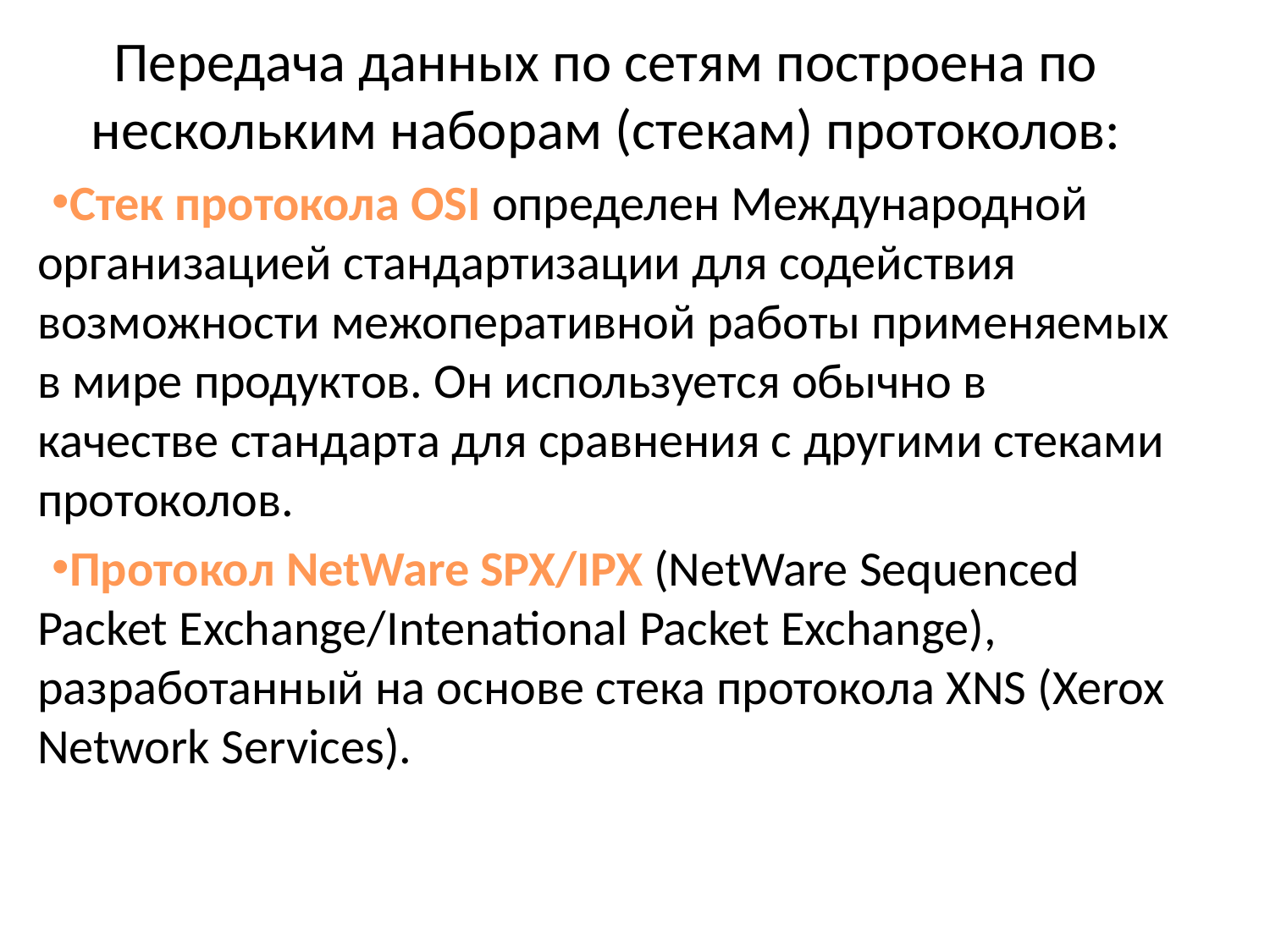

Передача данных по сетям построена по нескольким наборам (стекам) протоколов:
Стек протокола OSI определен Международной организацией стандартизации для содействия возможности межоперативной работы применяемых в мире продуктов. Он используется обычно в качестве стандарта для сравнения с другими стеками протоколов.
Протокол NetWare SPX/IPX (NetWare Sequenced Packet Exchange/Intenational Packet Exchange), разработанный на основе стека протокола XNS (Xerox Network Services).